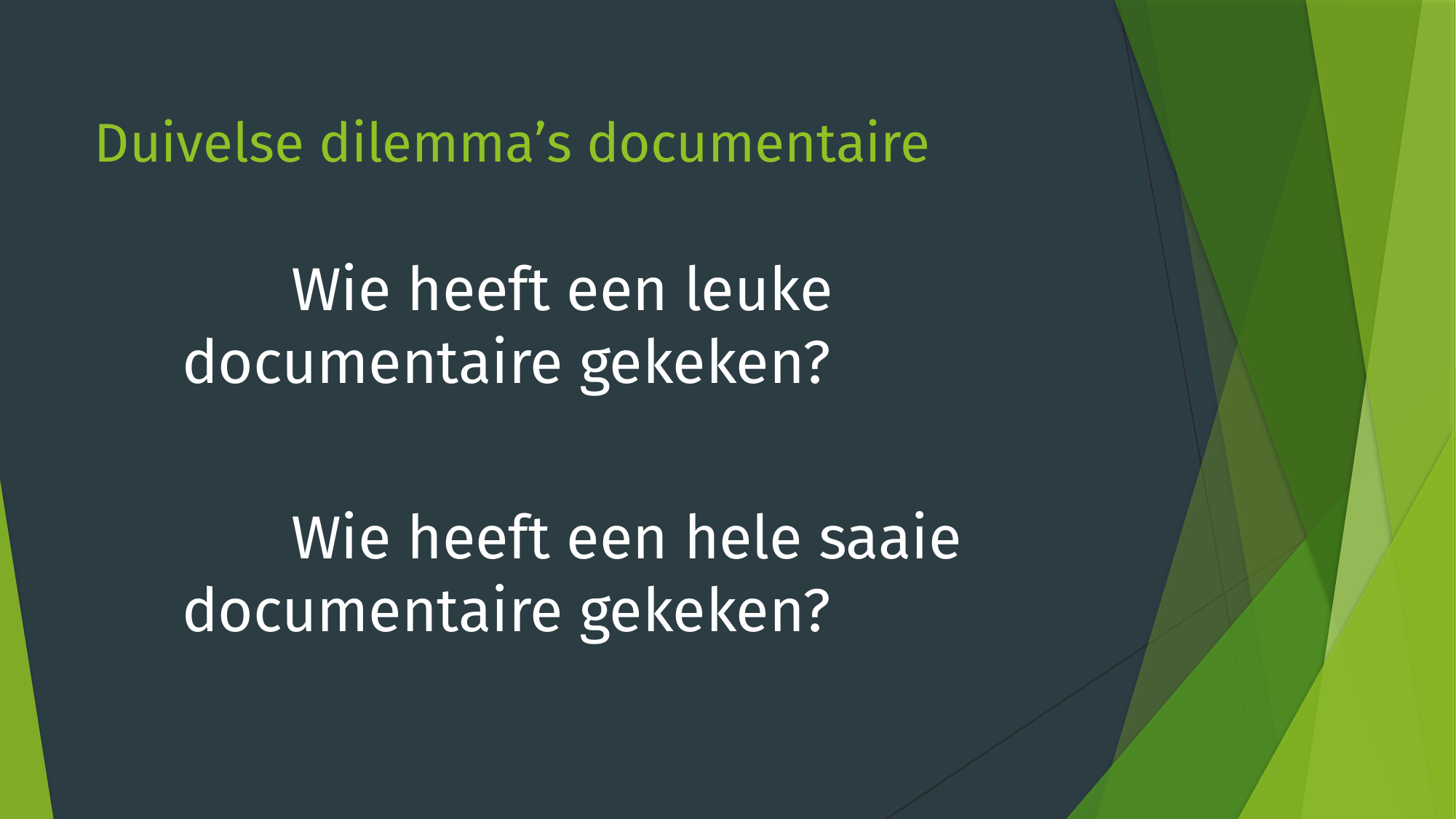

# Duivelse dilemma’s documentaire
	Wie heeft een leuke documentaire gekeken?

	Wie heeft een hele saaie documentaire gekeken?